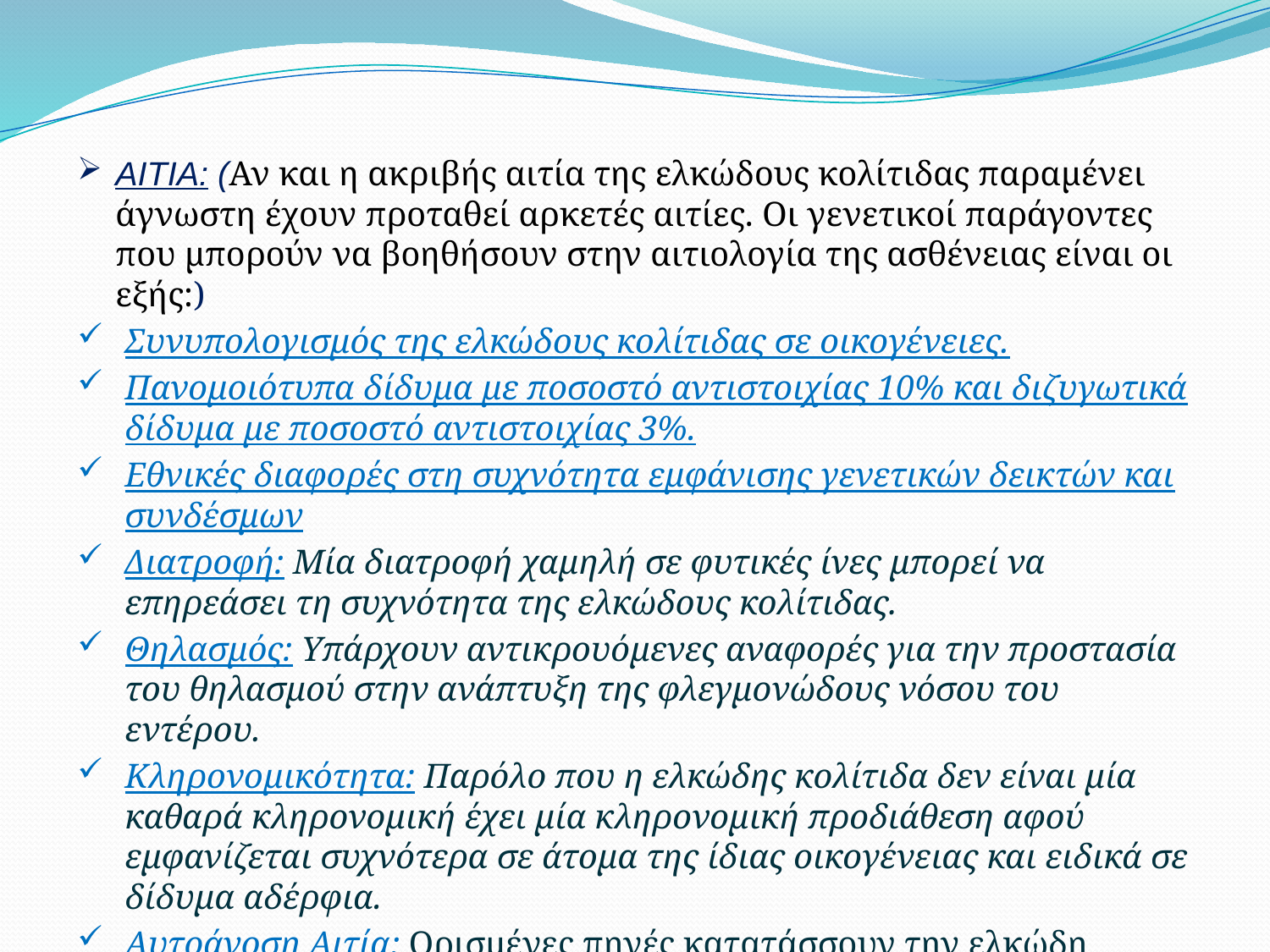

ΑΙΤΙΑ: (Αν και η ακριβής αιτία της ελκώδους κολίτιδας παραμένει άγνωστη έχουν προταθεί αρκετές αιτίες. Οι γενετικοί παράγοντες που μπορούν να βοηθήσουν στην αιτιολογία της ασθένειας είναι οι εξής:)
Συνυπολογισμός της ελκώδους κολίτιδας σε οικογένειες.
Πανομοιότυπα δίδυμα με ποσοστό αντιστοιχίας 10% και διζυγωτικά δίδυμα με ποσοστό αντιστοιχίας 3%.
Εθνικές διαφορές στη συχνότητα εμφάνισης γενετικών δεικτών και συνδέσμων
Διατροφή: Μία διατροφή χαμηλή σε φυτικές ίνες μπορεί να επηρεάσει τη συχνότητα της ελκώδους κολίτιδας.
Θηλασμός: Υπάρχουν αντικρουόμενες αναφορές για την προστασία του θηλασμού στην ανάπτυξη της φλεγμονώδους νόσου του εντέρου.
Κληρονομικότητα: Παρόλο που η ελκώδης κολίτιδα δεν είναι μία καθαρά κληρονομική έχει μία κληρονομική προδιάθεση αφού εμφανίζεται συχνότερα σε άτομα της ίδιας οικογένειας και ειδικά σε δίδυμα αδέρφια.
Αυτοάνοση Αιτία: Ορισμένες πηγές κατατάσσουν την ελκώδη κολίτιδα ως μία αυτοάνοση ασθένεια, μία ασθένεια στην οποία το ανοσοποιητικό σύστημα δυσλειτουργεί.